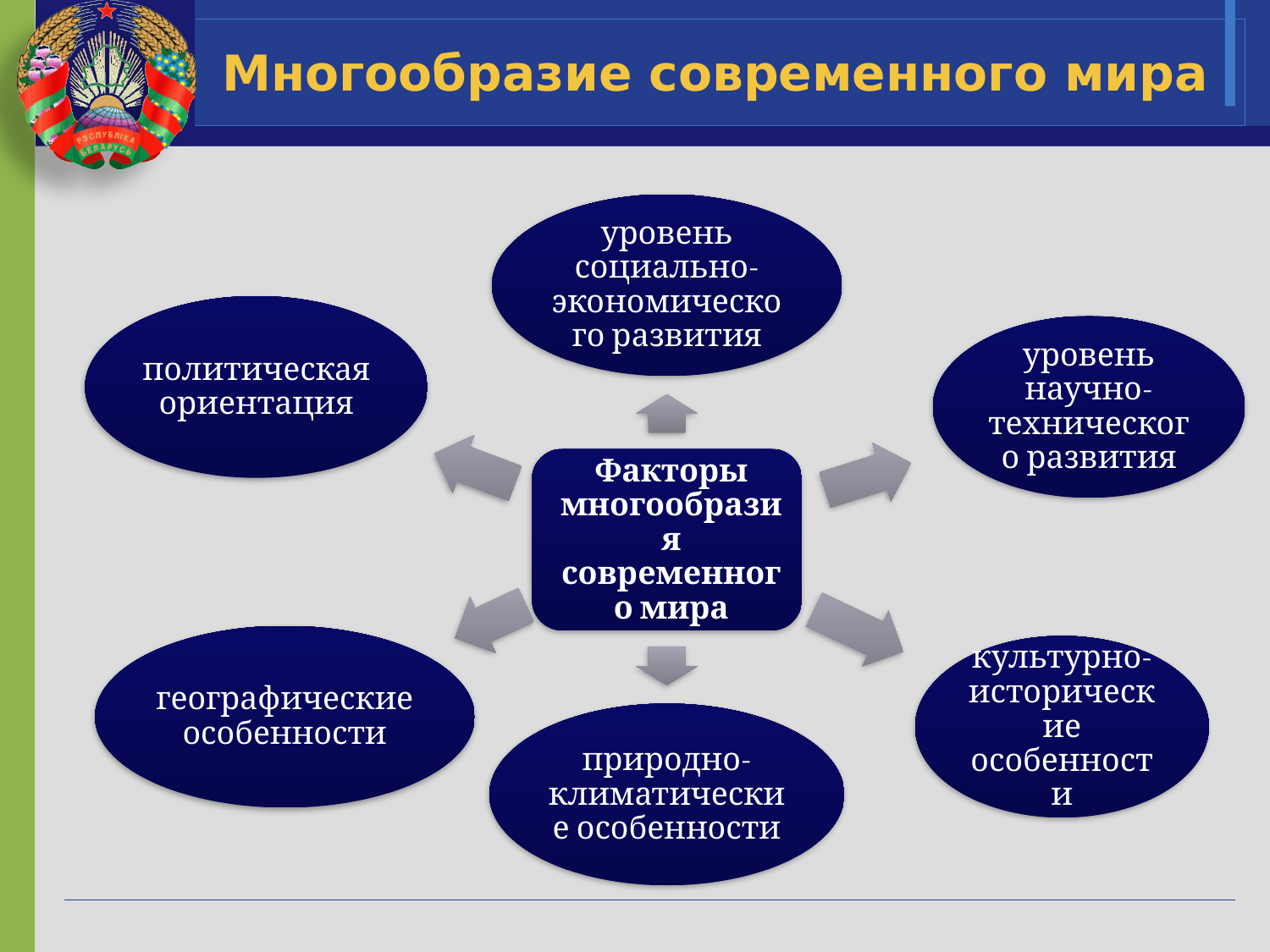

# Многообразие современного мира
Факторы многообразия современного мира

уровень социально-экономического развития

уровень научно-технического развития

культурно-исторические особенности

природно-климатические особенности

географические особенности

политическая ориентация